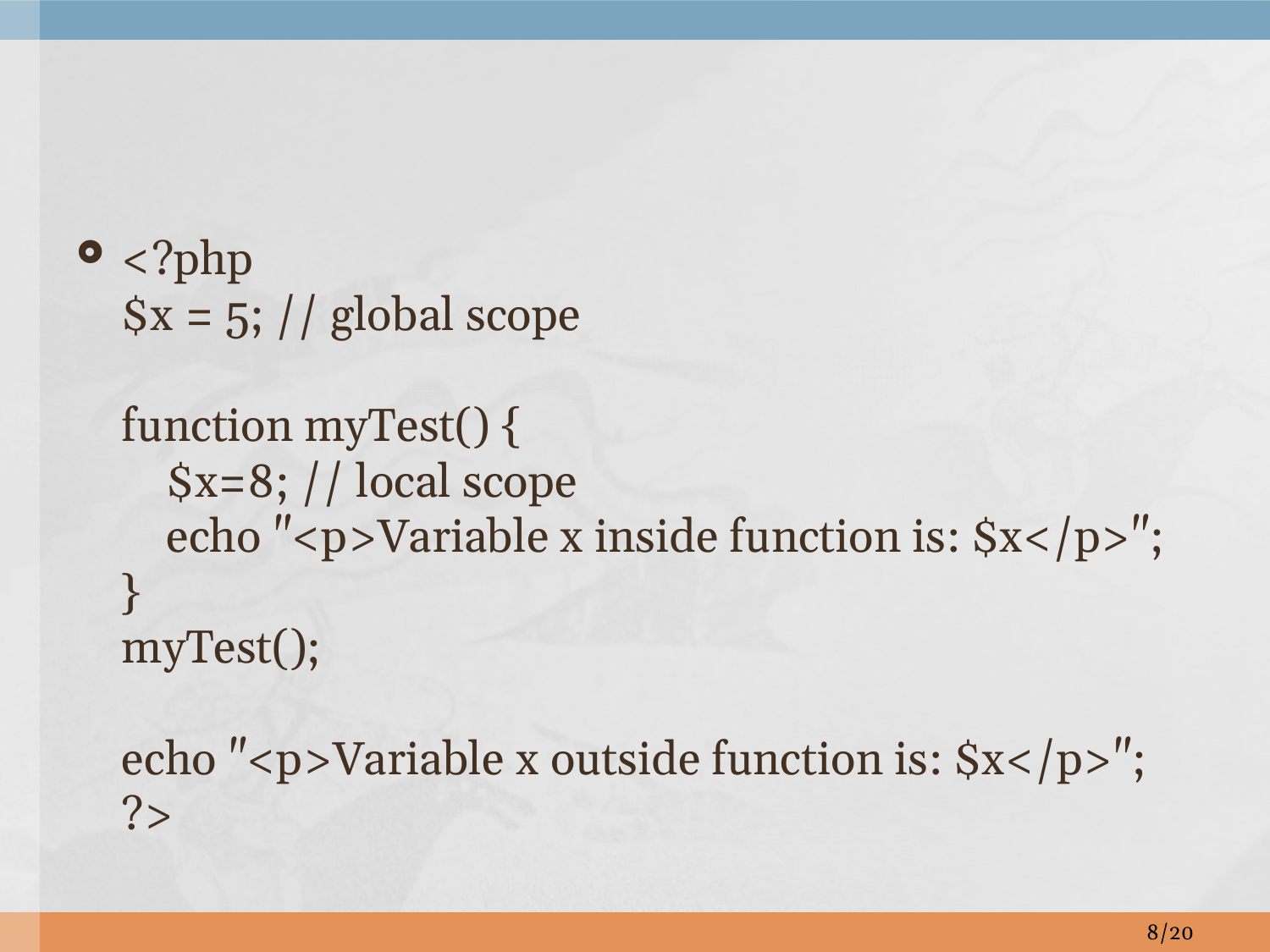

<?php
$x = 5; // global scope
function myTest() {
    $x=8; // local scope
    echo "<p>Variable x inside function is: $x</p>";
}
myTest();
echo "<p>Variable x outside function is: $x</p>";
?>
8/20